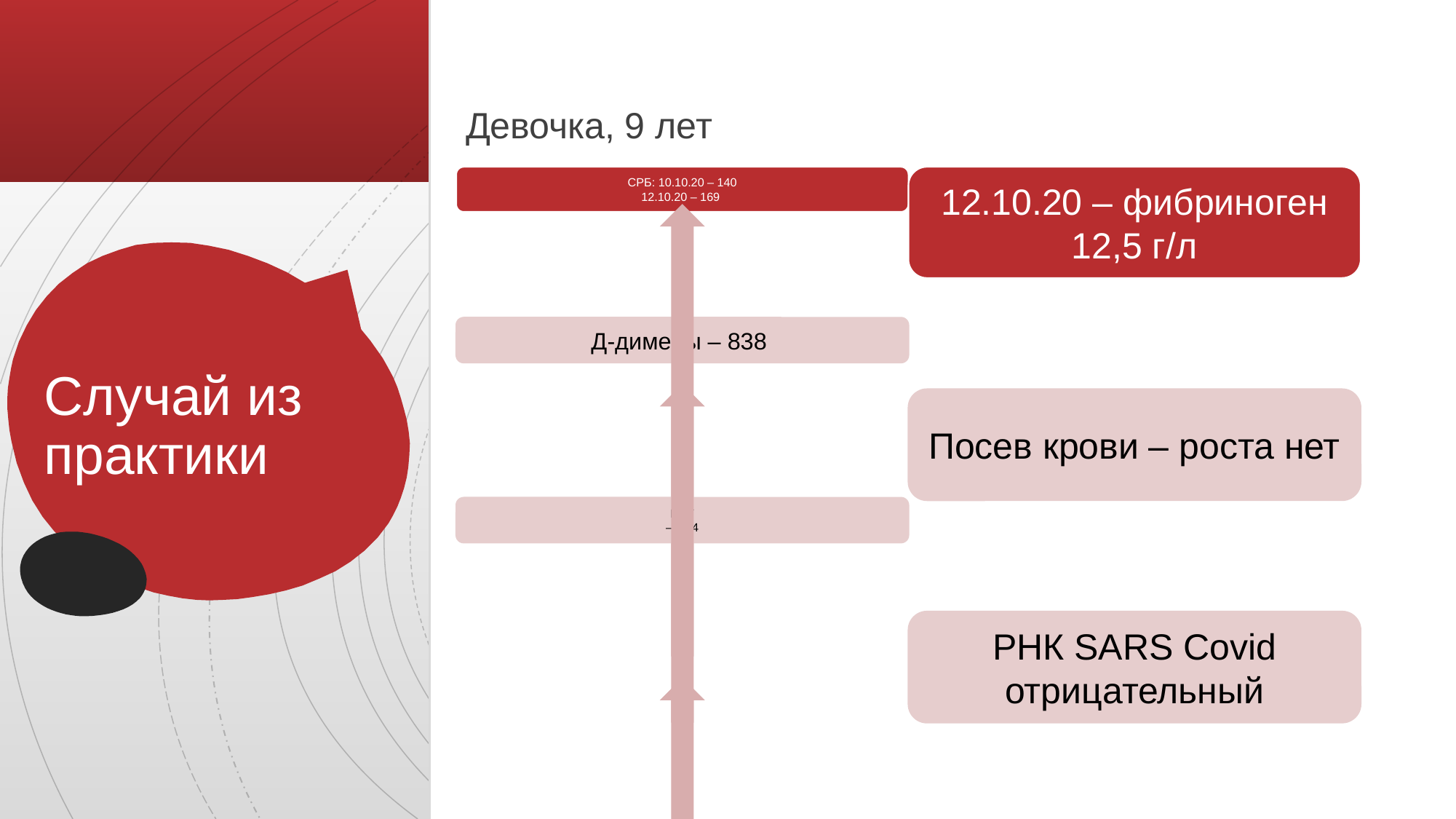

Девочка, 9 лет
СРБ: 10.10.20 – 140
12.10.20 – 169
Д-димеры – 838
PCT
– 5,84
12.10.20 – фибриноген 12,5 г/л
Посев крови – роста нет
РНК SARS Covid
отрицательный
# Случай из практики